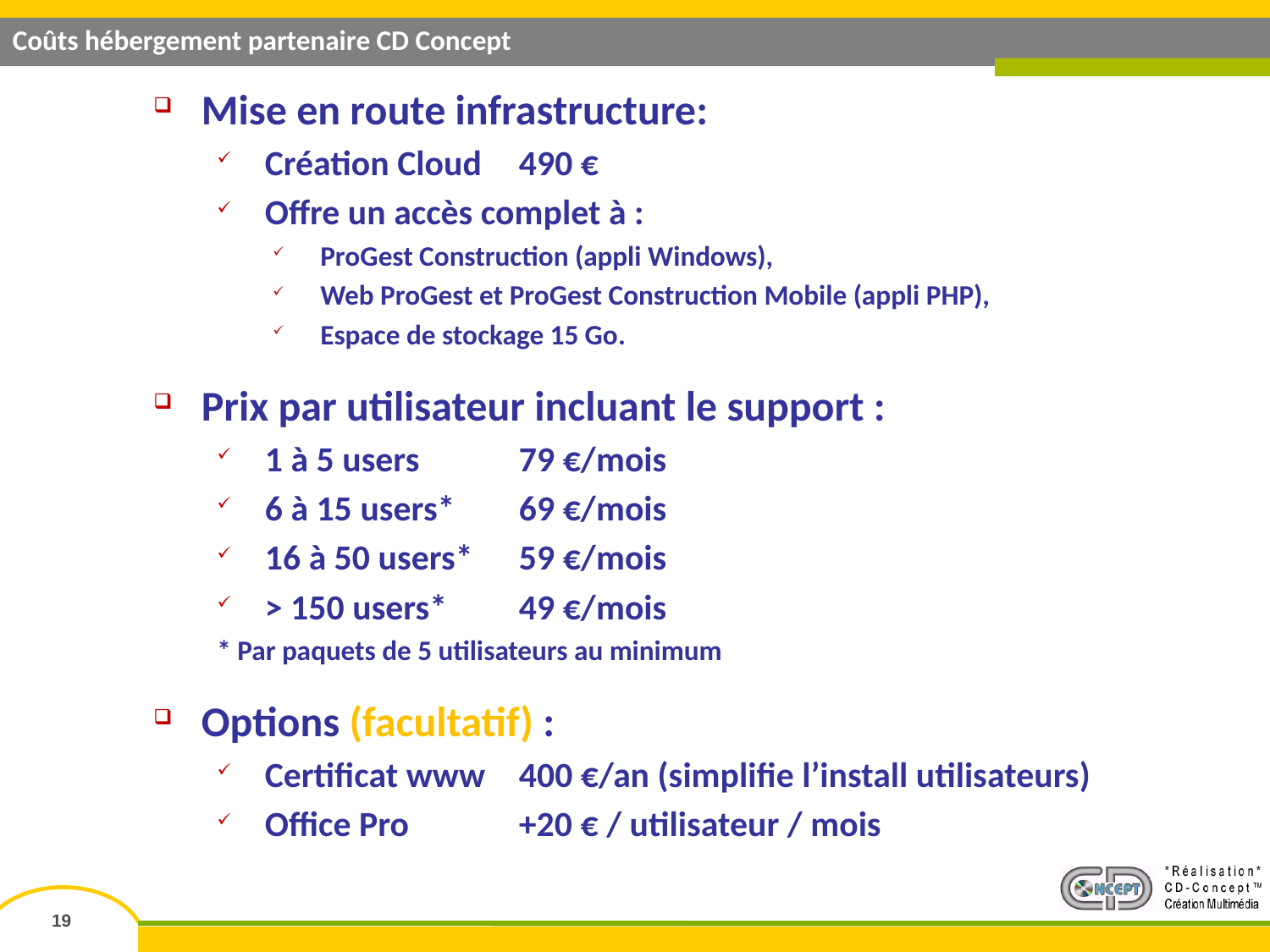

# Coûts hébergement partenaire CD Concept
Mise en route infrastructure:
Création Cloud	490 €
Offre un accès complet à :
ProGest Construction (appli Windows),
Web ProGest et ProGest Construction Mobile (appli PHP),
Espace de stockage 15 Go.

Prix par utilisateur incluant le support :
1 à 5 users	79 €/mois
6 à 15 users*	69 €/mois
16 à 50 users*	59 €/mois
> 150 users*	49 €/mois
* Par paquets de 5 utilisateurs au minimum

Options (facultatif) :
Certificat www	400 €/an (simplifie l’install utilisateurs)
Office Pro	+20 € / utilisateur / mois